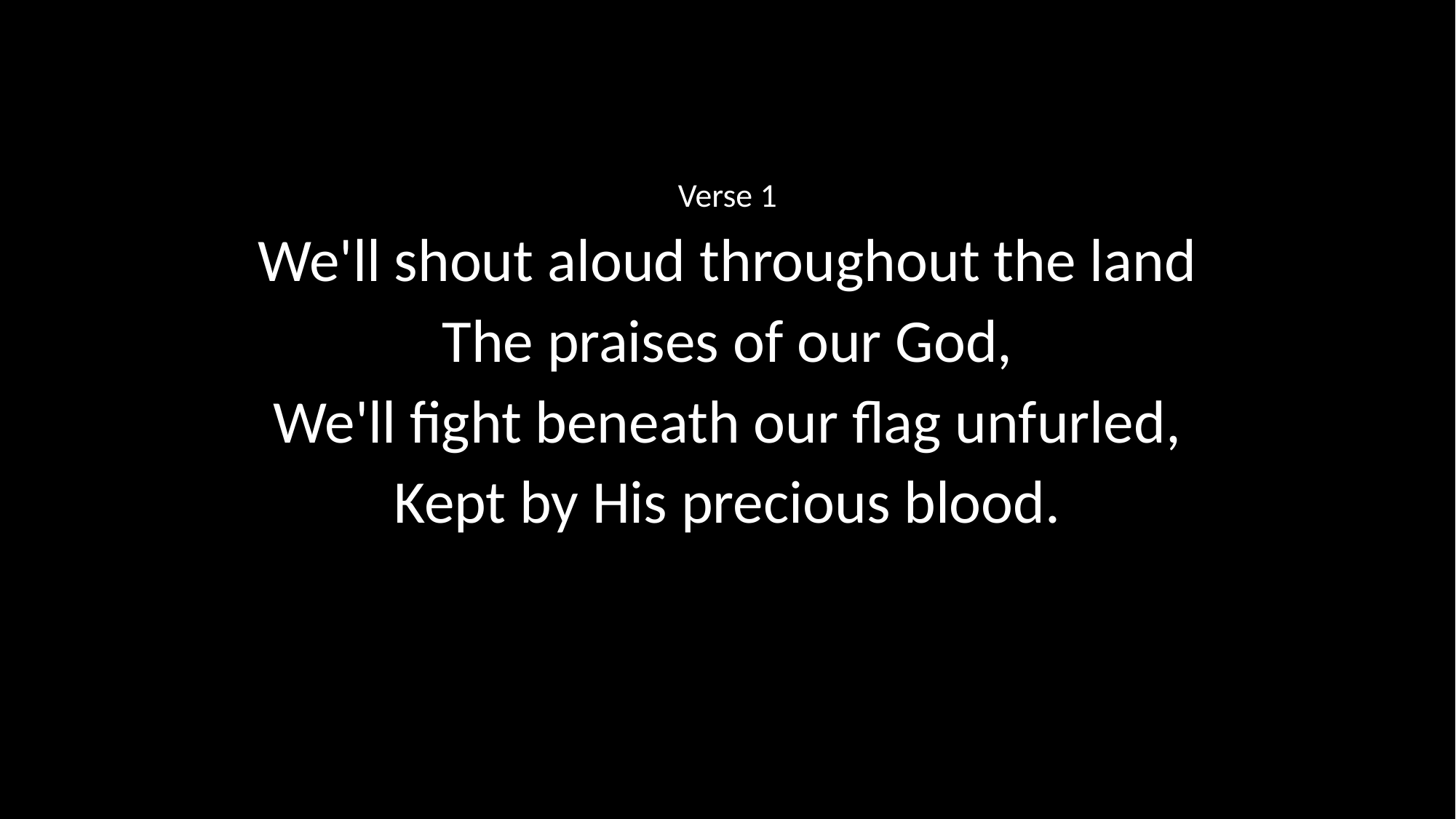

Verse 1
We'll shout aloud throughout the land
The praises of our God,
We'll fight beneath our flag unfurled,
Kept by His precious blood.